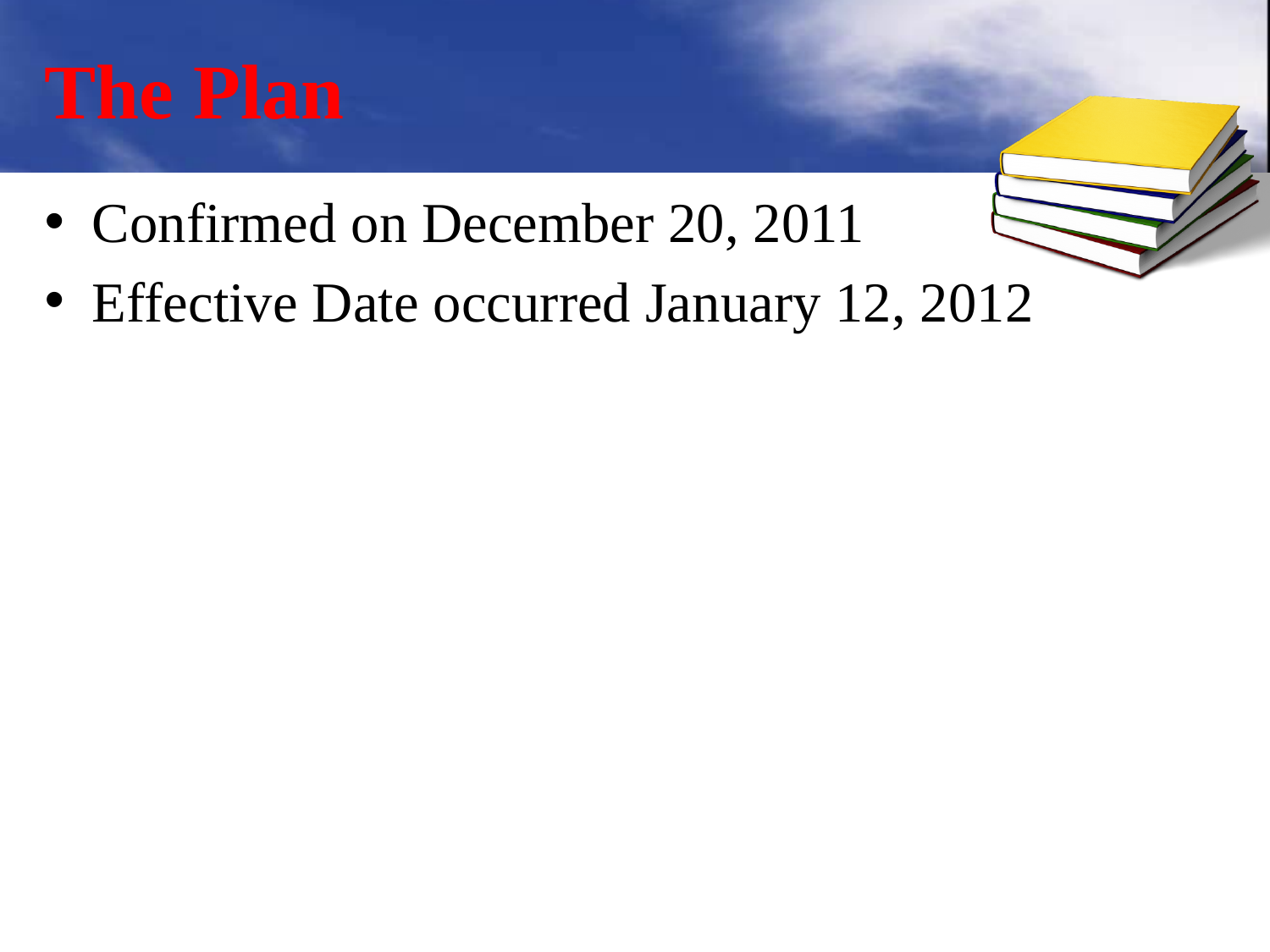

# The Plan
Confirmed on December 20, 2011
Effective Date occurred January 12, 2012